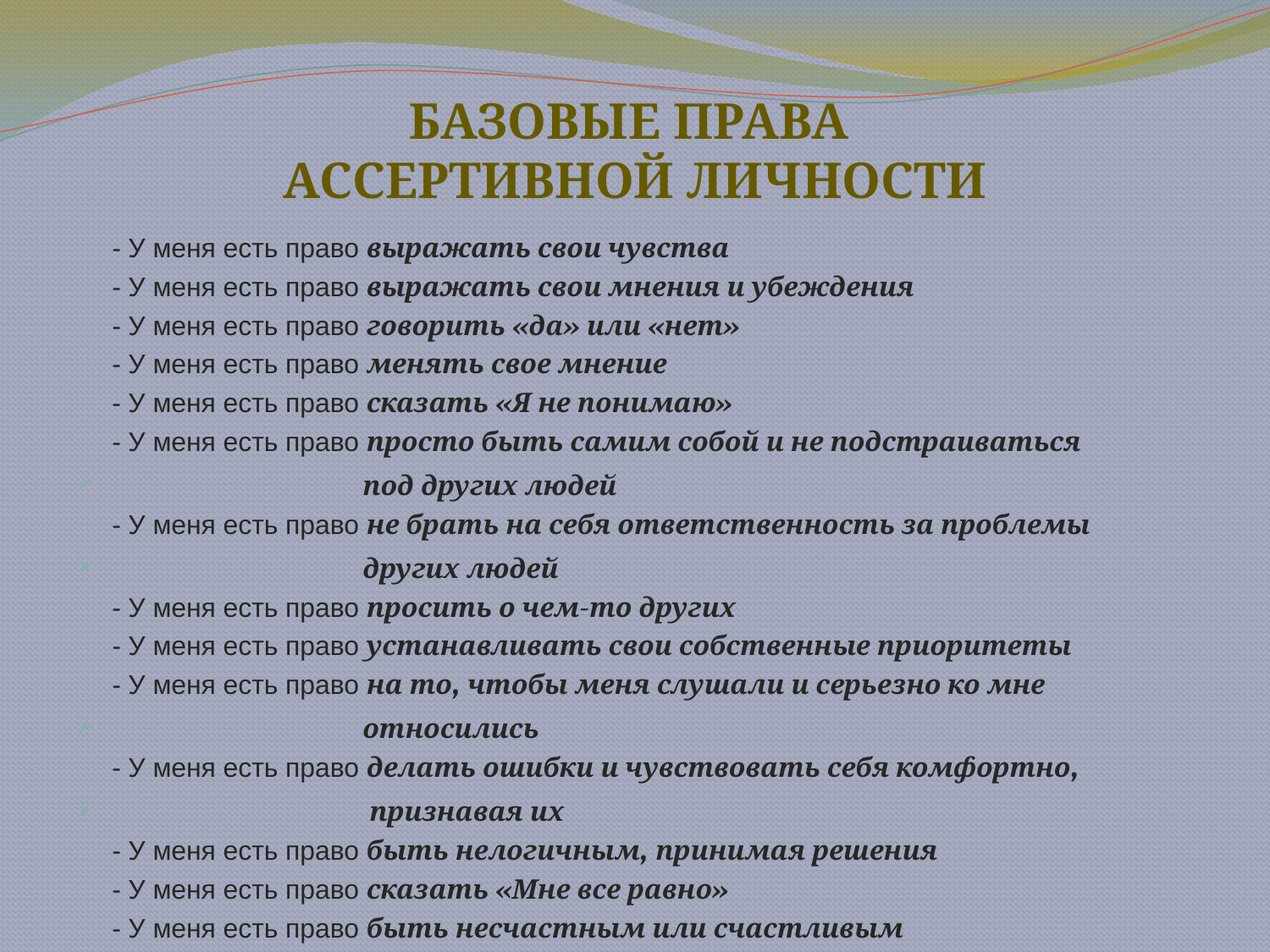

# БАЗОВЫЕ ПРАВА АССЕРТИВНОЙ ЛИЧНОСТИ
- У меня есть право выражать свои чувства
- У меня есть право выражать свои мнения и убеждения
- У меня есть право говорить «да» или «нет»
- У меня есть право менять свое мнение
- У меня есть право сказать «Я не понимаю»
- У меня есть право просто быть самим собой и не подстраиваться
                                     под других людей
- У меня есть право не брать на себя ответственность за проблемы
                                     других людей
- У меня есть право просить о чем-то других
- У меня есть право устанавливать свои собственные приоритеты
- У меня есть право на то, чтобы меня слушали и серьезно ко мне
                                     относились
- У меня есть право делать ошибки и чувствовать себя комфортно,
                                      признавая их
- У меня есть право быть нелогичным, принимая решения
- У меня есть право сказать «Мне все равно»
- У меня есть право быть несчастным или счастливым